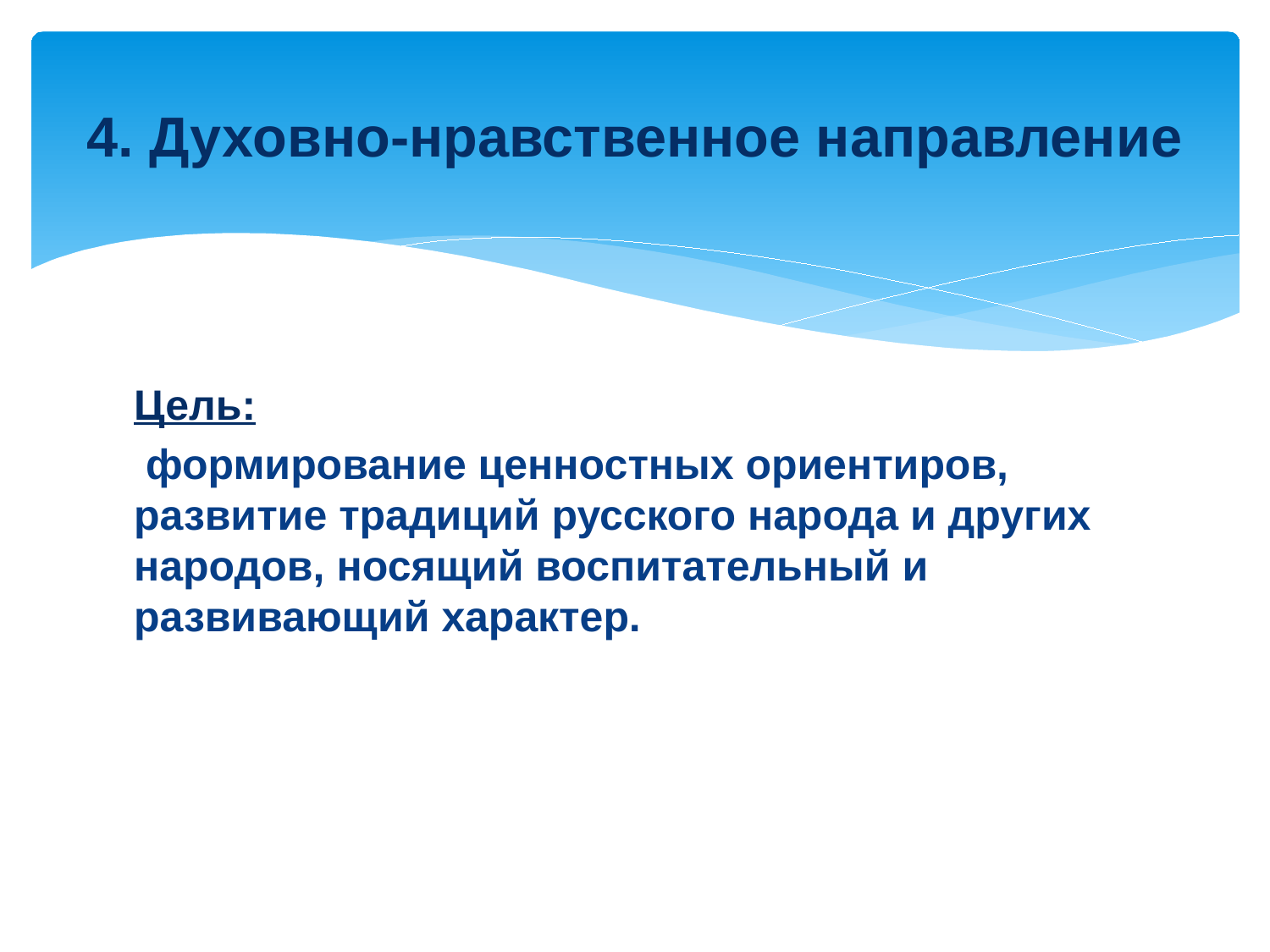

# 4. Духовно-нравственное направление
Цель:
 формирование ценностных ориентиров, развитие традиций русского народа и других народов, носящий воспитательный и развивающий характер.